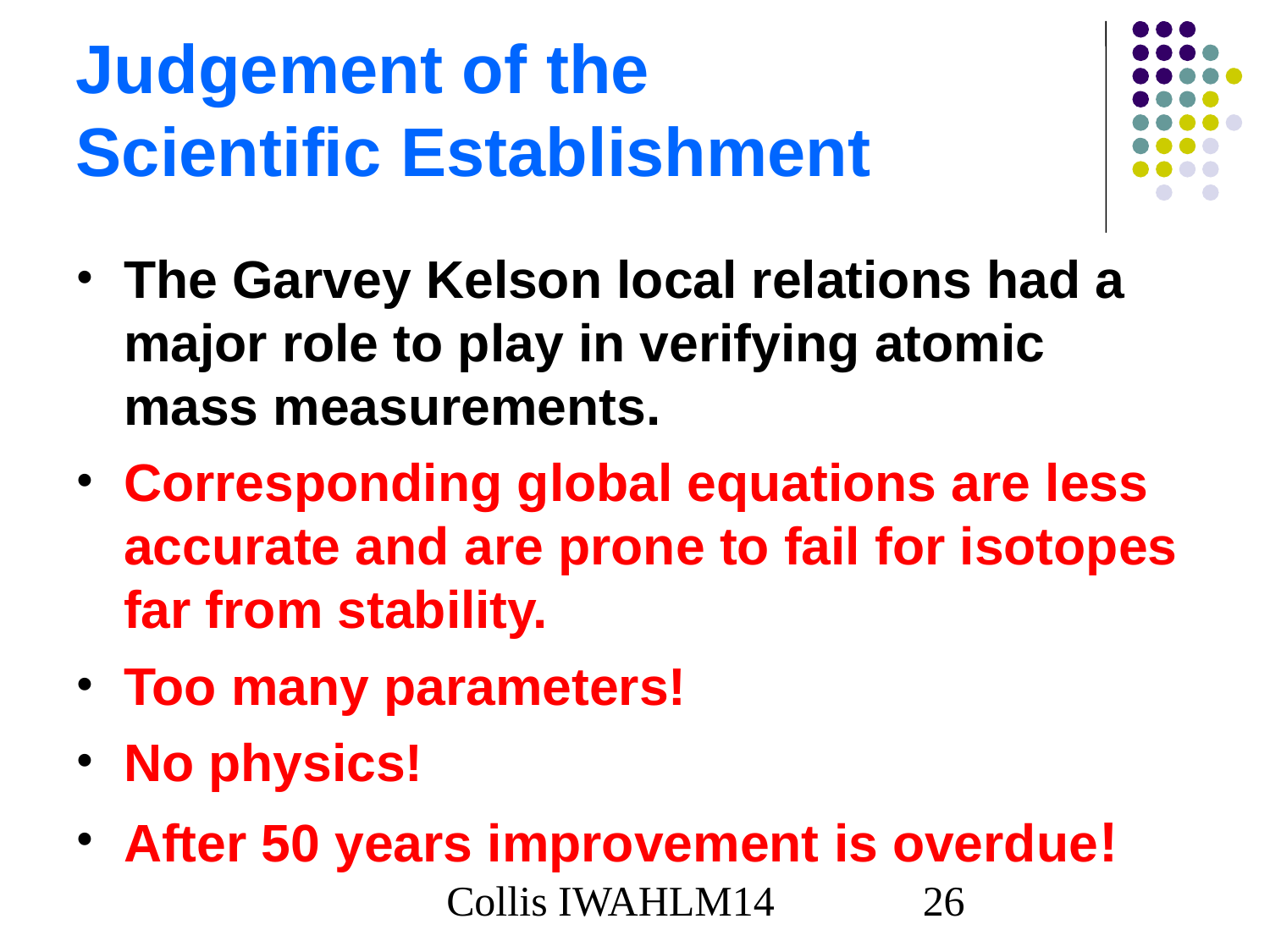

# Judgement of the Scientific Establishment
The Garvey Kelson local relations had a major role to play in verifying atomic mass measurements.
Corresponding global equations are less accurate and are prone to fail for isotopes far from stability.
Too many parameters!
No physics!
After 50 years improvement is overdue!
Collis IWAHLM14
26